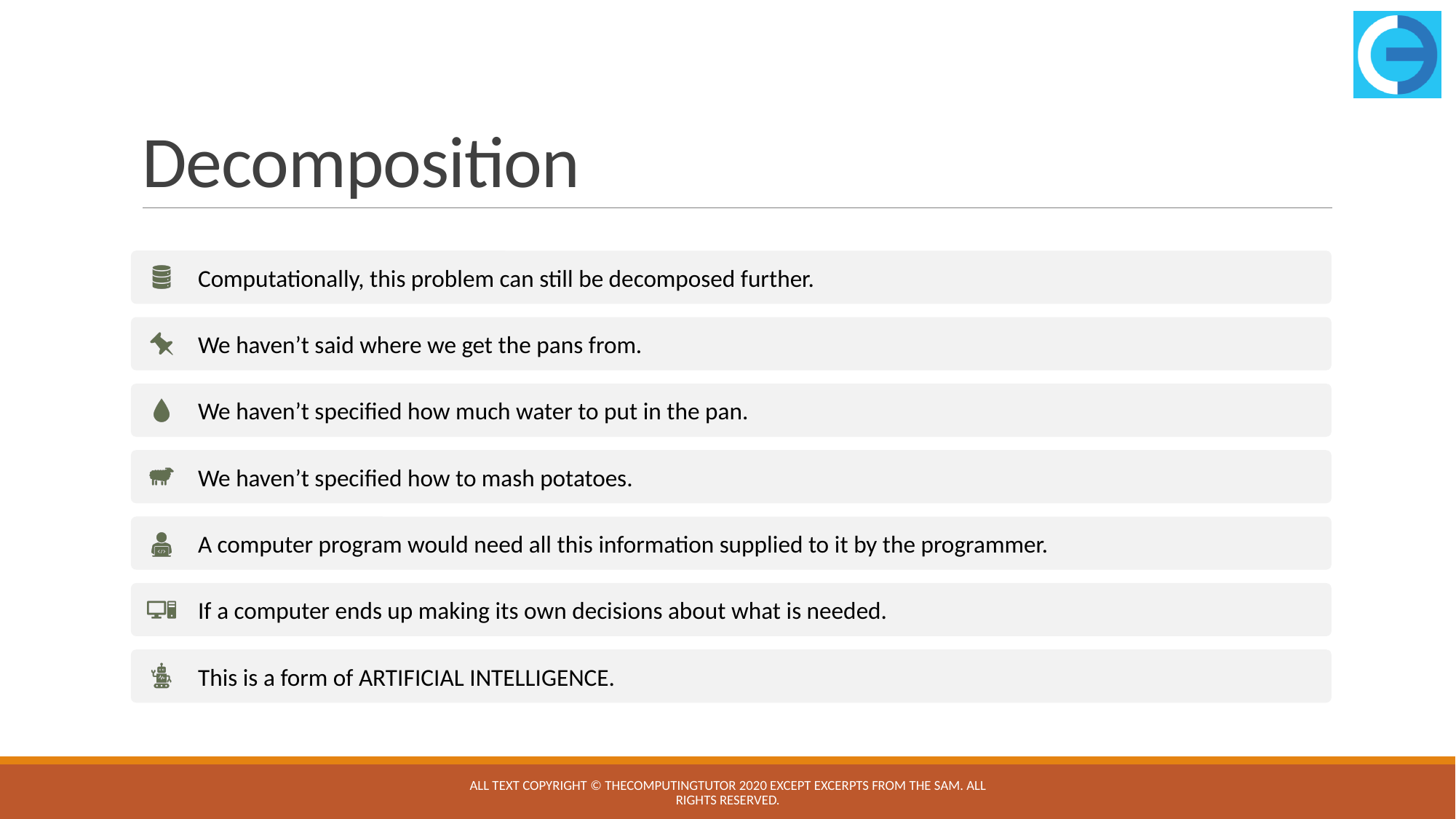

# Decomposition
Computationally, this problem can still be decomposed further.
We haven’t said where we get the pans from.
We haven’t specified how much water to put in the pan.
We haven’t specified how to mash potatoes.
A computer program would need all this information supplied to it by the programmer.
If a computer ends up making its own decisions about what is needed.
This is a form of ARTIFICIAL INTELLIGENCE.
All text copyright © TheComputingTutor 2020 except excerpts from the SAM. All rights Reserved.